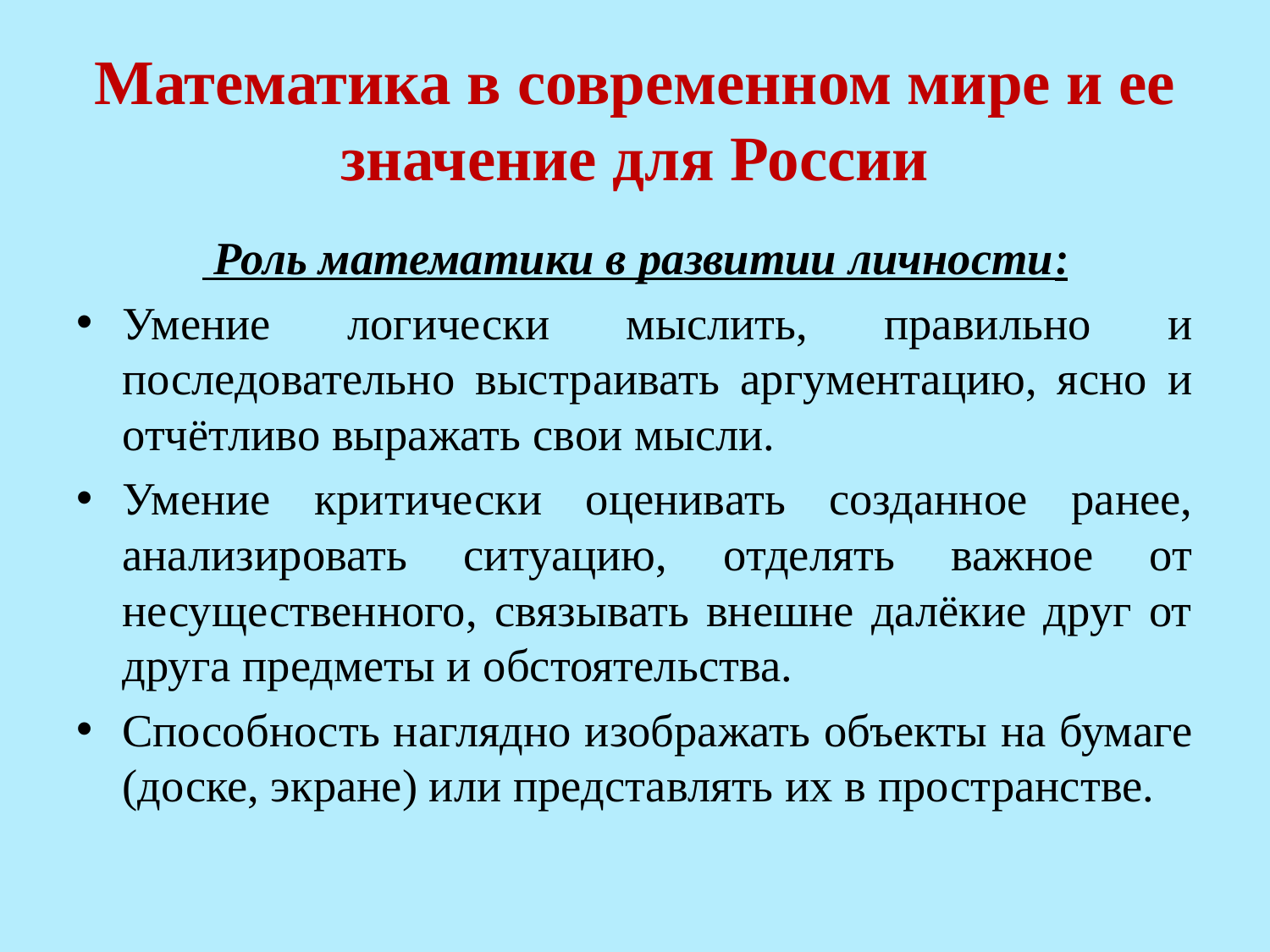

# Математика в современном мире и ее значение для России
 Роль математики в развитии личности:
Умение логически мыслить, правильно и последовательно выстраивать аргументацию, ясно и отчётливо выражать свои мысли.
Умение критически оценивать созданное ранее, анализировать ситуацию, отделять важное от несущественного, связывать внешне далёкие друг от друга предметы и обстоятельства.
Способность наглядно изображать объекты на бумаге (доске, экране) или представлять их в пространстве.